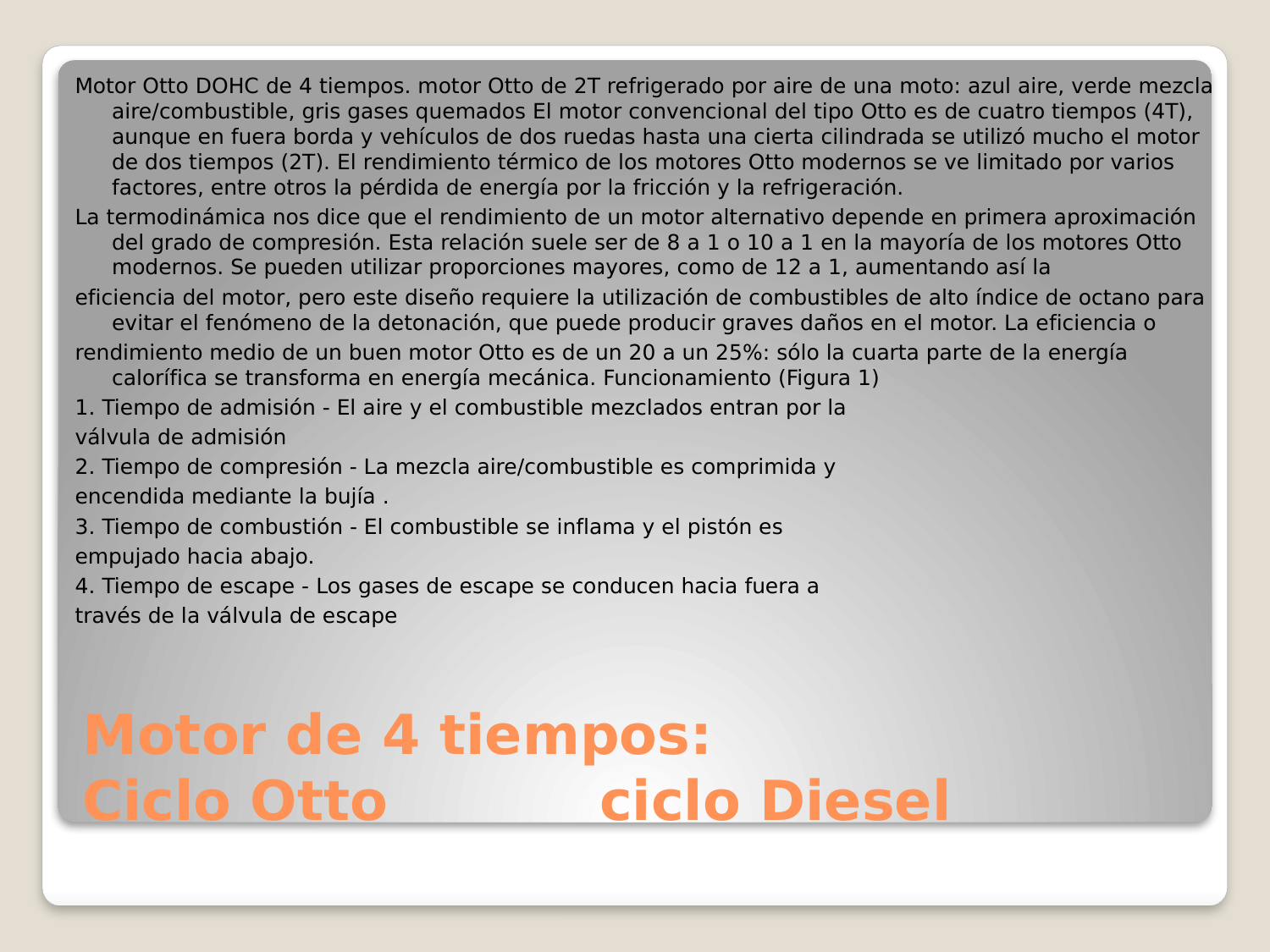

Motor Otto DOHC de 4 tiempos. motor Otto de 2T refrigerado por aire de una moto: azul aire, verde mezcla aire/combustible, gris gases quemados El motor convencional del tipo Otto es de cuatro tiempos (4T), aunque en fuera borda y vehículos de dos ruedas hasta una cierta cilindrada se utilizó mucho el motor de dos tiempos (2T). El rendimiento térmico de los motores Otto modernos se ve limitado por varios factores, entre otros la pérdida de energía por la fricción y la refrigeración.
La termodinámica nos dice que el rendimiento de un motor alternativo depende en primera aproximación del grado de compresión. Esta relación suele ser de 8 a 1 o 10 a 1 en la mayoría de los motores Otto modernos. Se pueden utilizar proporciones mayores, como de 12 a 1, aumentando así la
eficiencia del motor, pero este diseño requiere la utilización de combustibles de alto índice de octano para evitar el fenómeno de la detonación, que puede producir graves daños en el motor. La eficiencia o
rendimiento medio de un buen motor Otto es de un 20 a un 25%: sólo la cuarta parte de la energía calorífica se transforma en energía mecánica. Funcionamiento (Figura 1)
1. Tiempo de admisión - El aire y el combustible mezclados entran por la
válvula de admisión
2. Tiempo de compresión - La mezcla aire/combustible es comprimida y
encendida mediante la bujía .
3. Tiempo de combustión - El combustible se inflama y el pistón es
empujado hacia abajo.
4. Tiempo de escape - Los gases de escape se conducen hacia fuera a
través de la válvula de escape
# Motor de 4 tiempos: Ciclo Otto           ciclo Diesel